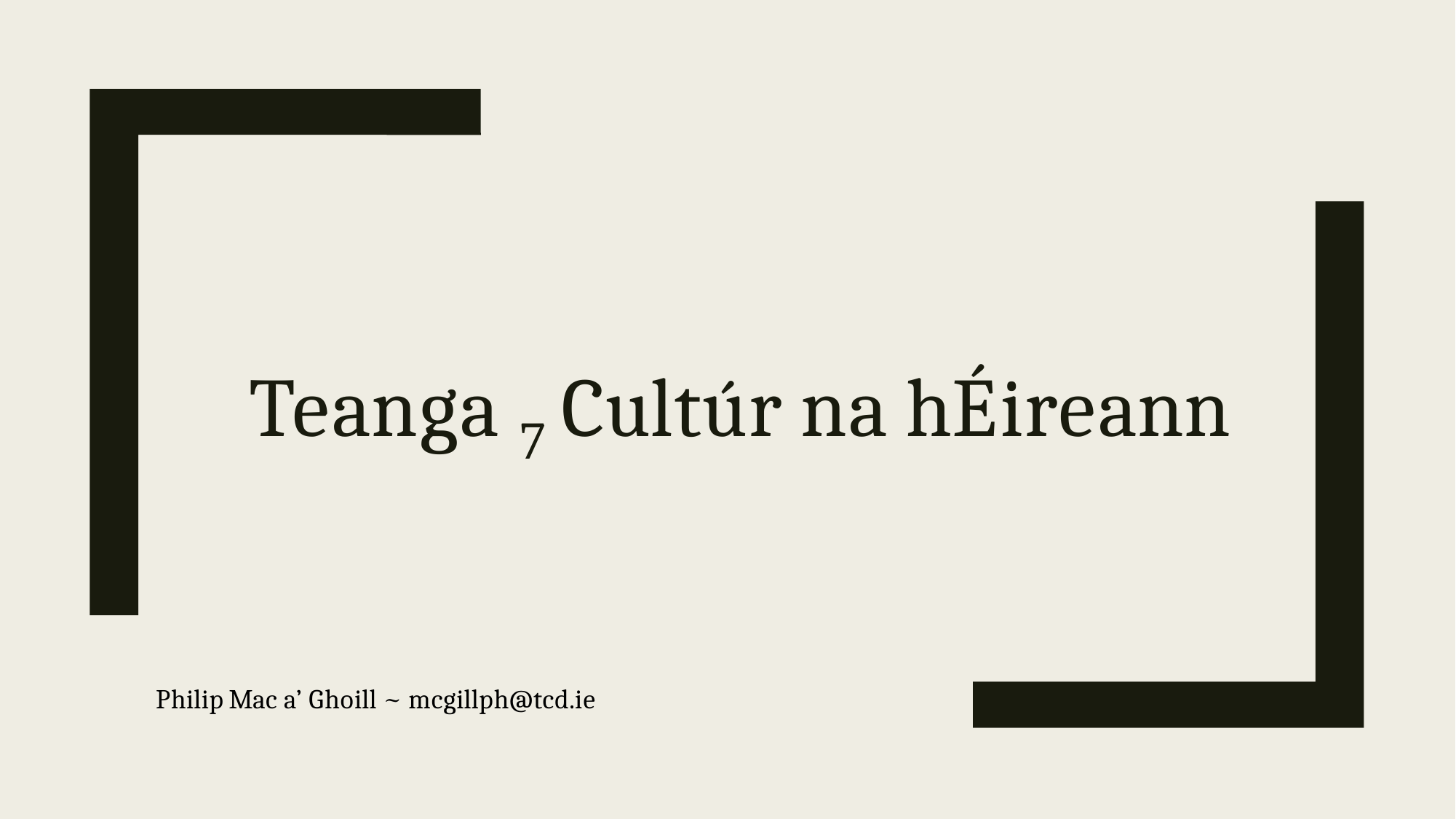

# Teanga 7 Cultúr na hÉireann
Philip Mac a’ Ghoill ~ mcgillph@tcd.ie